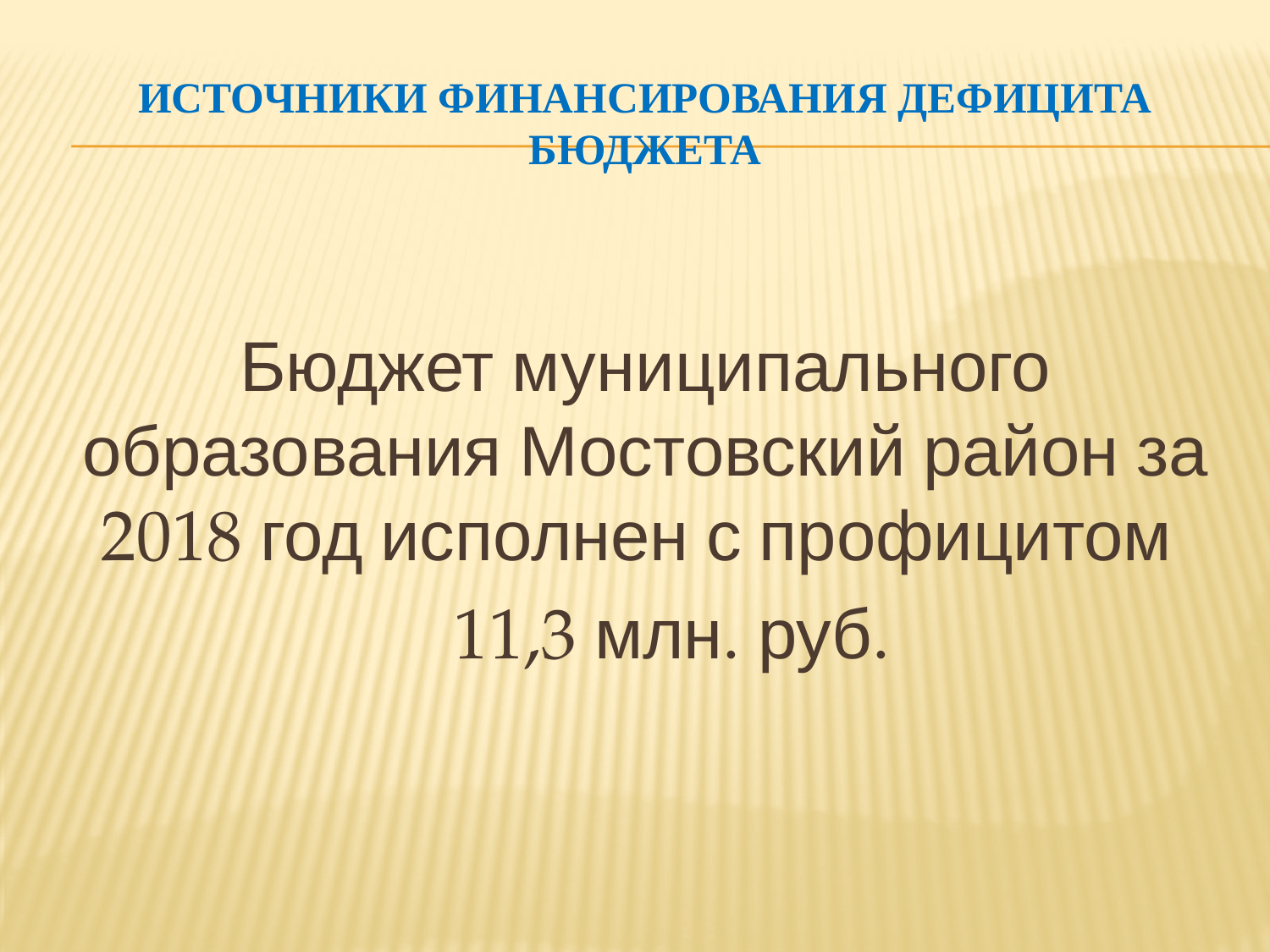

# Источники финансирования дефицита бюджета

Бюджет муниципального образования Мостовский район за 2018 год исполнен с профицитом
   11,3 млн. руб.